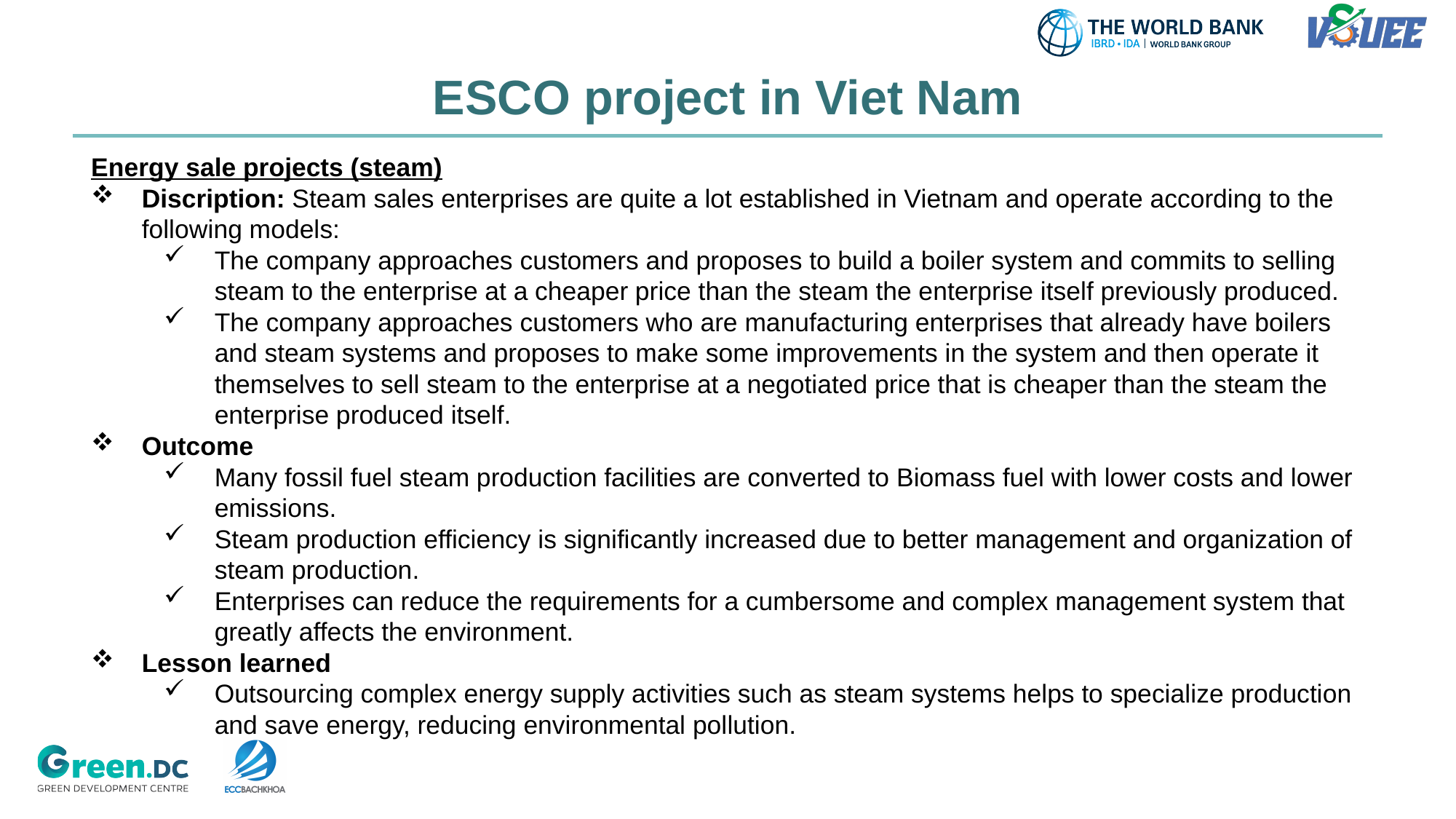

# ESCO project in Viet Nam
Energy sale projects (steam)
Discription: Steam sales enterprises are quite a lot established in Vietnam and operate according to the following models:
The company approaches customers and proposes to build a boiler system and commits to selling steam to the enterprise at a cheaper price than the steam the enterprise itself previously produced.
The company approaches customers who are manufacturing enterprises that already have boilers and steam systems and proposes to make some improvements in the system and then operate it themselves to sell steam to the enterprise at a negotiated price that is cheaper than the steam the enterprise produced itself.
Outcome
Many fossil fuel steam production facilities are converted to Biomass fuel with lower costs and lower emissions.
Steam production efficiency is significantly increased due to better management and organization of steam production.
Enterprises can reduce the requirements for a cumbersome and complex management system that greatly affects the environment.
Lesson learned
Outsourcing complex energy supply activities such as steam systems helps to specialize production and save energy, reducing environmental pollution.